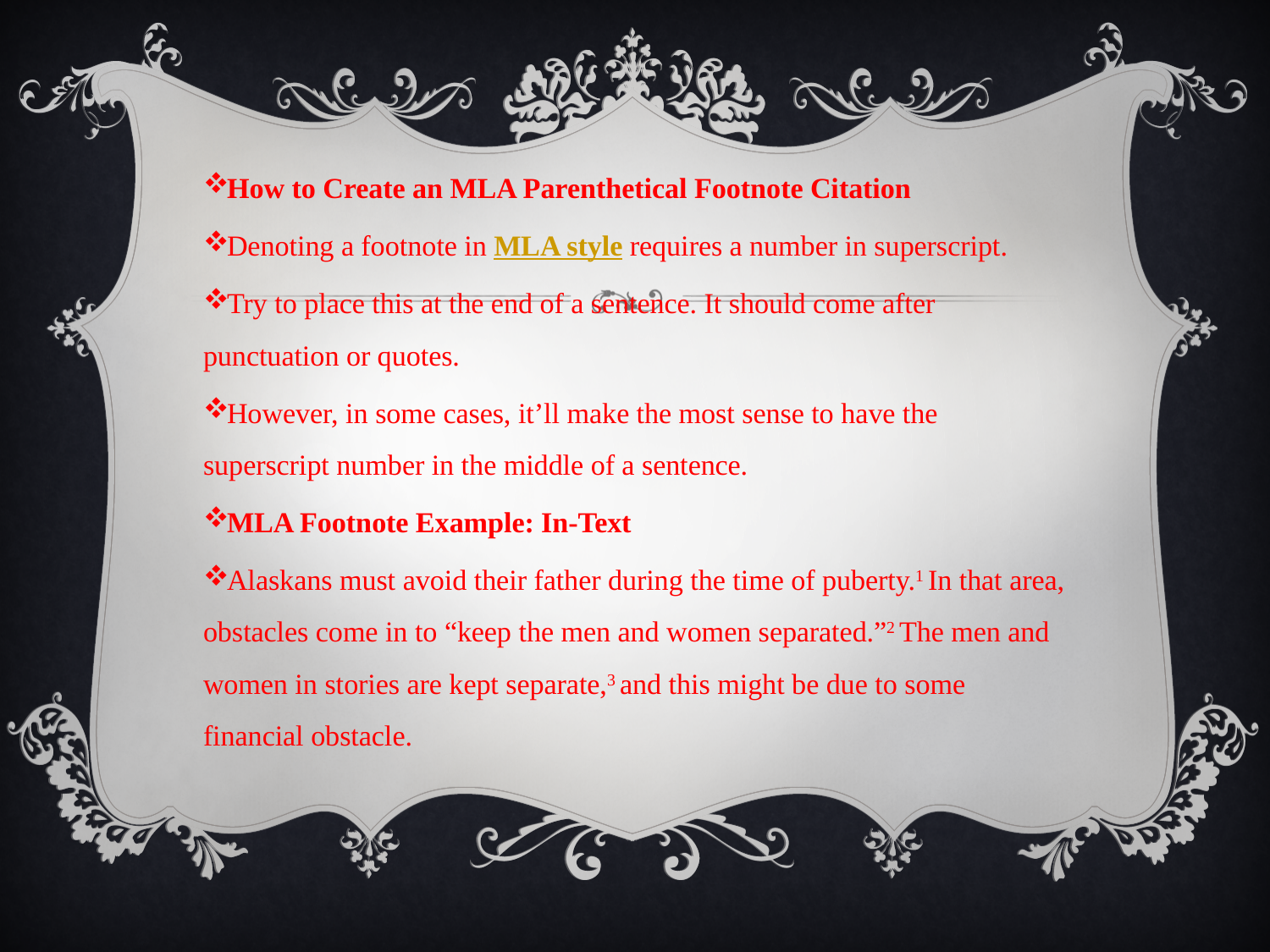

How to Create an MLA Parenthetical Footnote Citation
Denoting a footnote in MLA style requires a number in superscript.
Try to place this at the end of a sentence. It should come after punctuation or quotes.
However, in some cases, it’ll make the most sense to have the superscript number in the middle of a sentence.
MLA Footnote Example: In-Text
Alaskans must avoid their father during the time of puberty.1 In that area, obstacles come in to “keep the men and women separated.”2 The men and women in stories are kept separate,3 and this might be due to some financial obstacle.